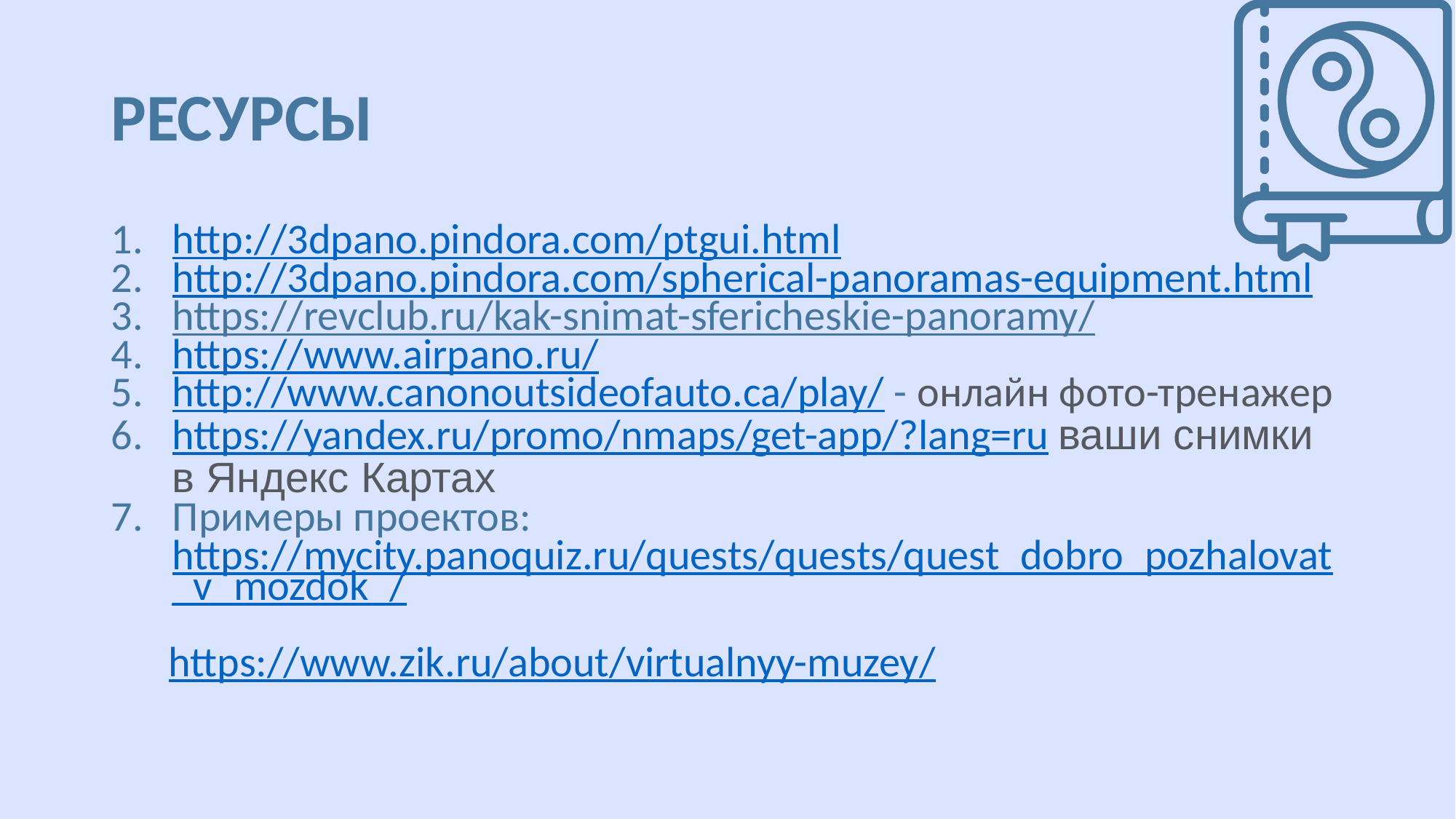

# РЕСУРСЫ
http://3dpano.pindora.com/ptgui.html
http://3dpano.pindora.com/spherical-panoramas-equipment.html
https://revclub.ru/kak-snimat-sfericheskie-panoramy/
https://www.airpano.ru/
http://www.canonoutsideofauto.ca/play/ - онлайн фото-тренажер
https://yandex.ru/promo/nmaps/get-app/?lang=ru ваши снимки в Яндекс Картах
Примеры проектов:  https://mycity.panoquiz.ru/quests/quests/quest_dobro_pozhalovat_v_mozdok_/
      https://www.zik.ru/about/virtualnyy-muzey/